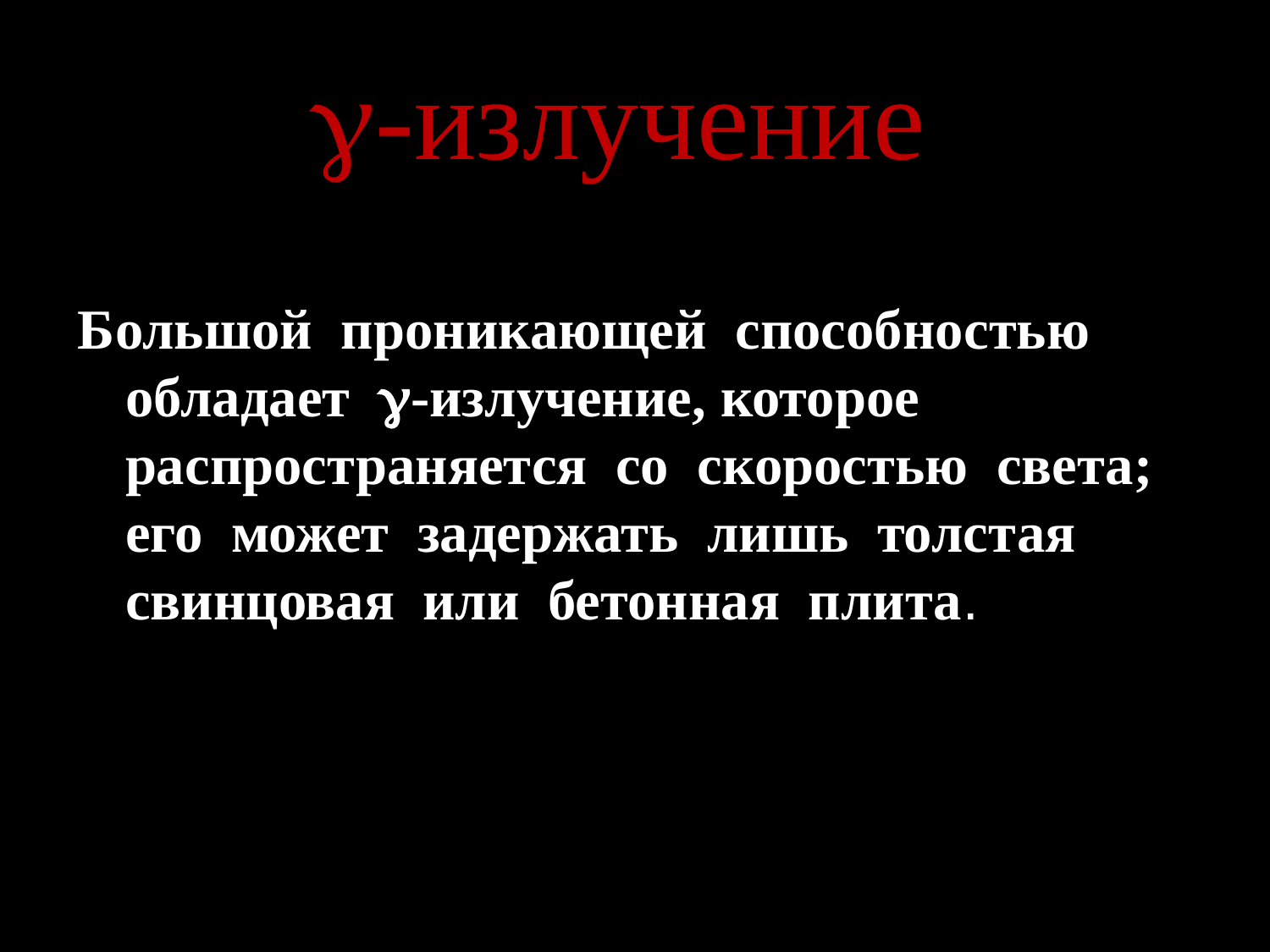

# γ-излучение
Большой  проникающей  способностью  обладает  γ-излучение, которое  распространяется  со  скоростью  света; его  может  задержать  лишь  толстая  свинцовая  или  бетонная  плита.